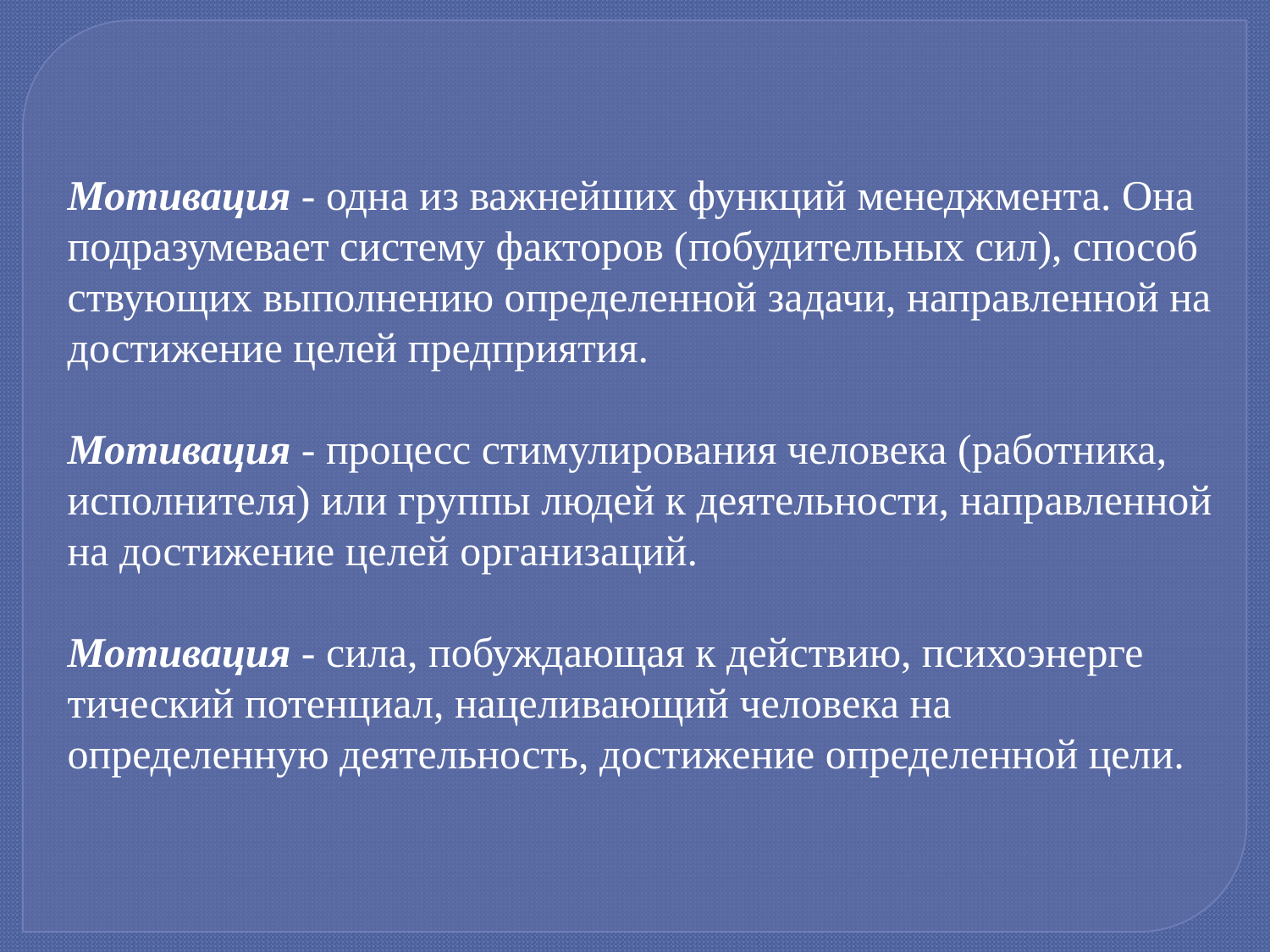

Мотивация - одна из важнейших функций менеджмента. Она подразумевает систему факторов (побудительных сил), способ­ствующих выполнению определенной задачи, направленной на до­стижение целей предприятия.

Мотивация - процесс стимулирования человека (работника, исполнителя) или группы людей к деятельности, направленной на достижение целей организаций.

Мотивация - сила, побуждающая к действию, психоэнерге­тический потенциал, нацеливающий человека на определенную деятельность, достижение определенной цели.